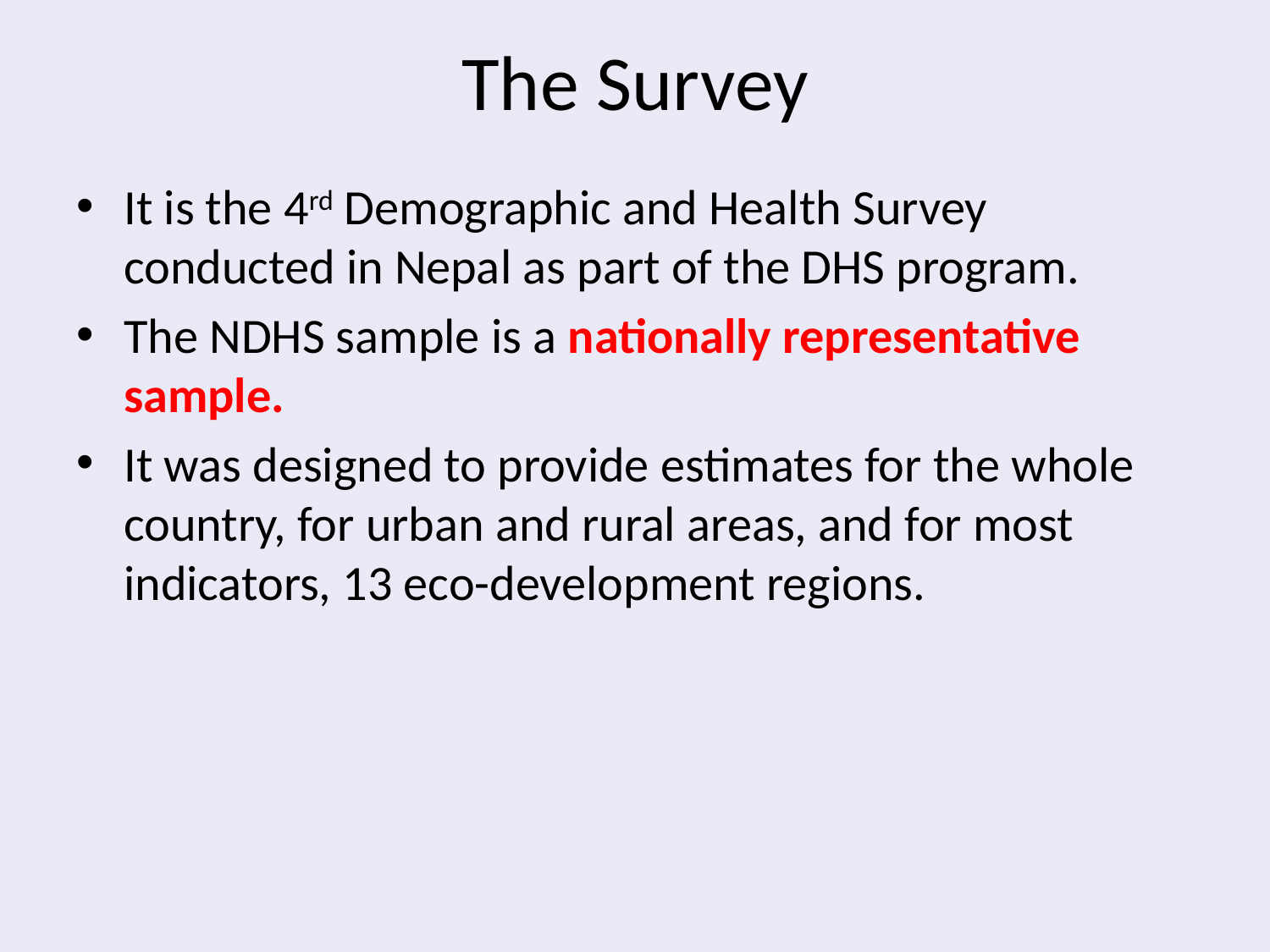

# The Survey
It is the 4rd Demographic and Health Survey conducted in Nepal as part of the DHS program.
The NDHS sample is a nationally representative sample.
It was designed to provide estimates for the whole country, for urban and rural areas, and for most indicators, 13 eco-development regions.